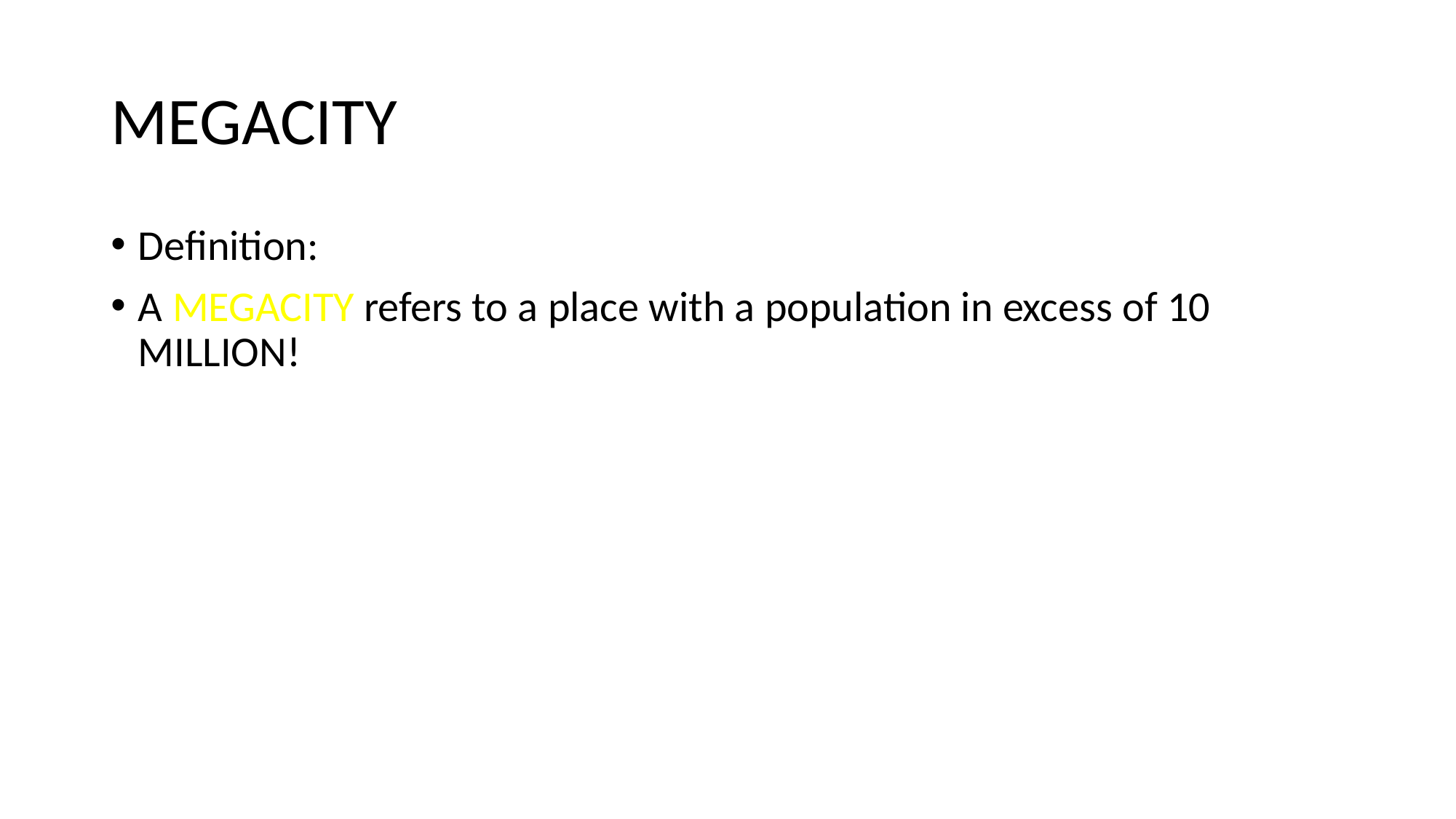

# MEGACITY
Definition:
A MEGACITY refers to a place with a population in excess of 10 MILLION!